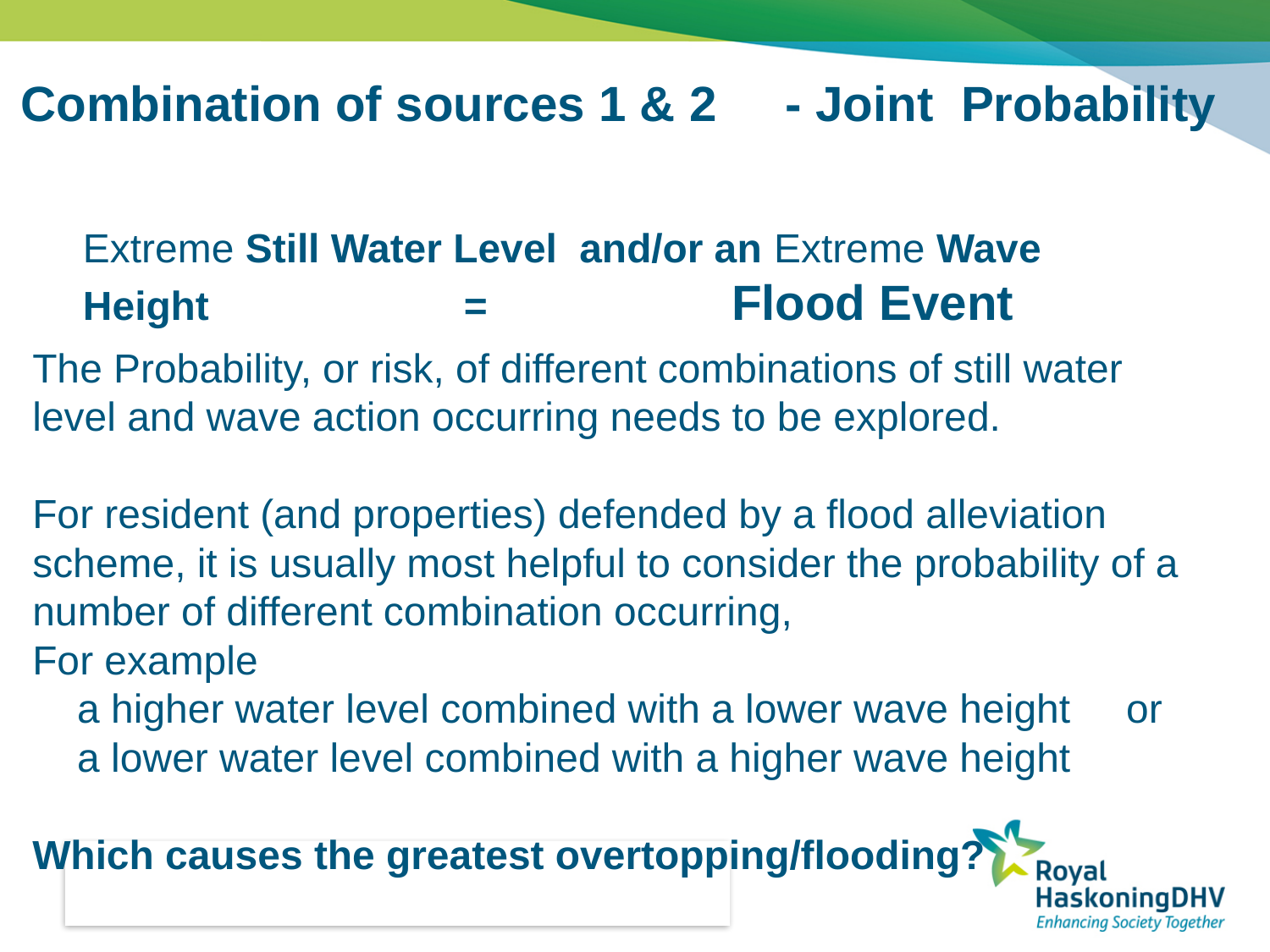

# Combination of sources 1 & 2     - Joint  Probability
Extreme Still Water Level  and/or an Extreme Wave Height   		=		 Flood Event
The Probability, or risk, of different combinations of still water level and wave action occurring needs to be explored.

For resident (and properties) defended by a flood alleviation scheme, it is usually most helpful to consider the probability of a number of different combination occurring,
For example
    a higher water level combined with a lower wave height     or
    a lower water level combined with a higher wave height

Which causes the greatest overtopping/flooding?